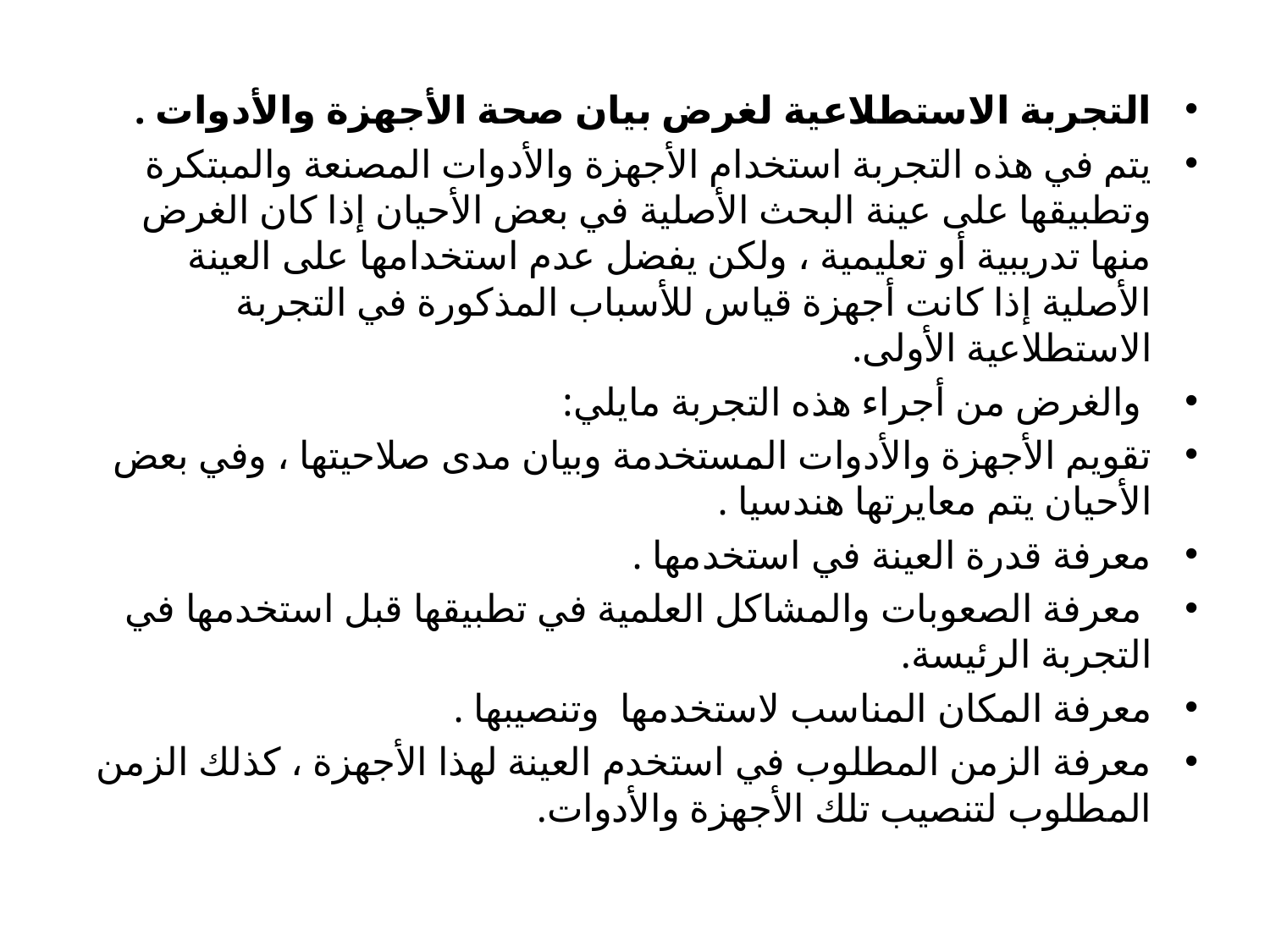

التجربة الاستطلاعية لغرض بيان صحة الأجهزة والأدوات .
	يتم في هذه التجربة استخدام الأجهزة والأدوات المصنعة والمبتكرة وتطبيقها على عينة البحث الأصلية في بعض الأحيان إذا كان الغرض منها تدريبية أو تعليمية ، ولكن يفضل عدم استخدامها على العينة الأصلية إذا كانت أجهزة قياس للأسباب المذكورة في التجربة الاستطلاعية الأولى.
	 والغرض من أجراء هذه التجربة مايلي:
تقويم الأجهزة والأدوات المستخدمة وبيان مدى صلاحيتها ، وفي بعض الأحيان يتم معايرتها هندسيا .
معرفة قدرة العينة في استخدمها .
 معرفة الصعوبات والمشاكل العلمية في تطبيقها قبل استخدمها في التجربة الرئيسة.
معرفة المكان المناسب لاستخدمها  وتنصيبها .
معرفة الزمن المطلوب في استخدم العينة لهذا الأجهزة ، كذلك الزمن المطلوب لتنصيب تلك الأجهزة والأدوات.